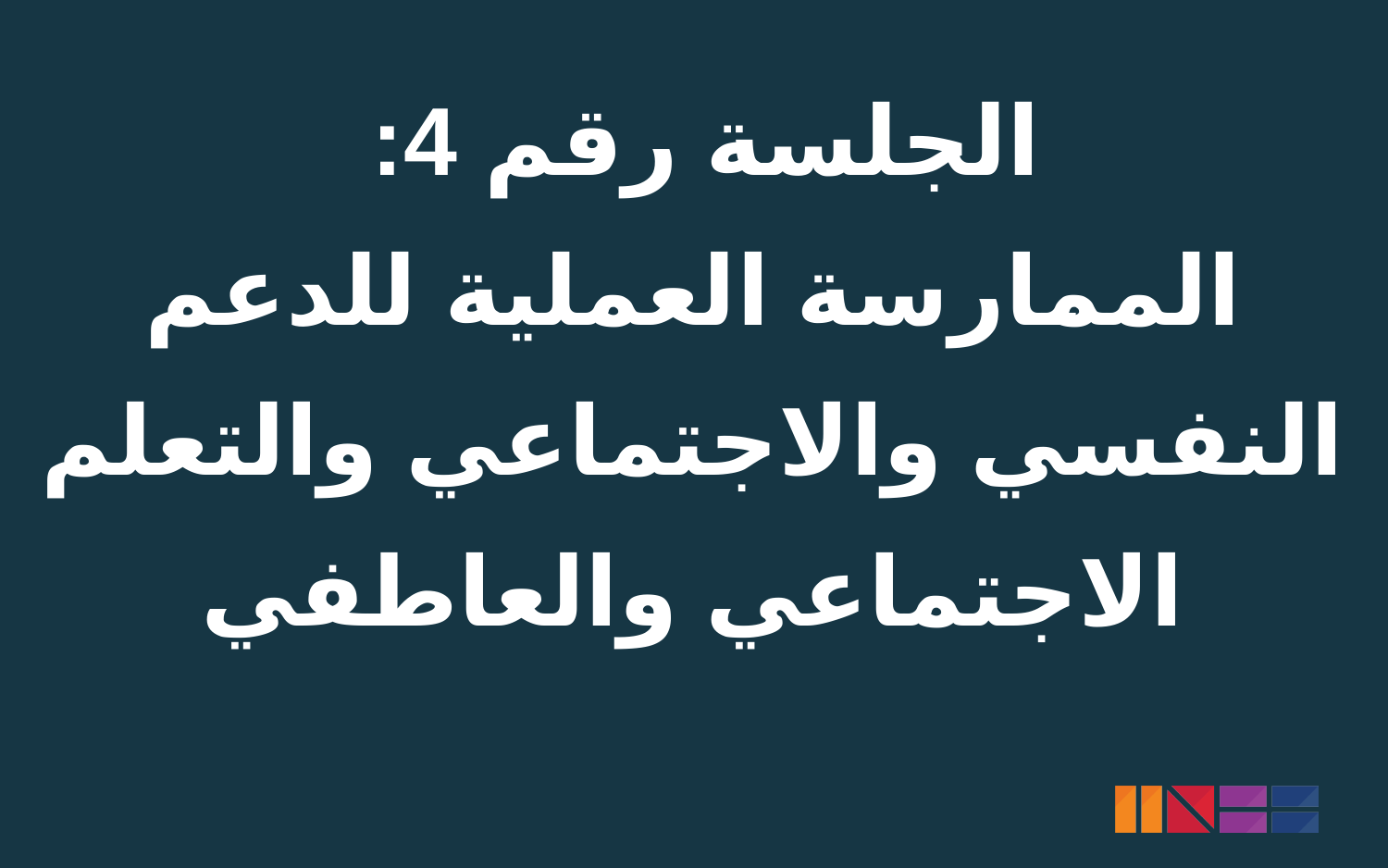

# الجلسة رقم 4:
الممارسة العملية للدعم النفسي والاجتماعي والتعلم الاجتماعي والعاطفي